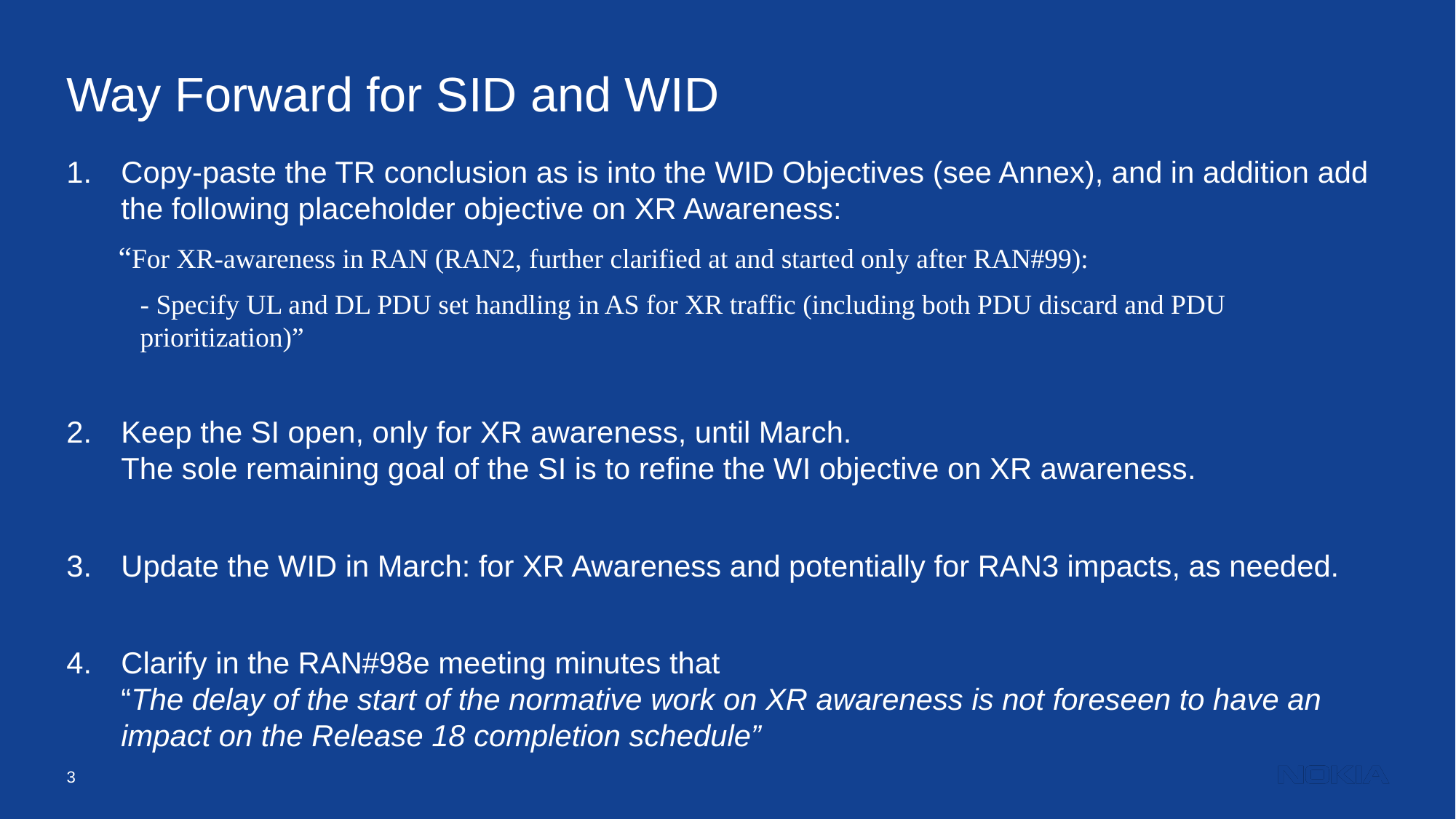

Way Forward for SID and WID
Copy-paste the TR conclusion as is into the WID Objectives (see Annex), and in addition add the following placeholder objective on XR Awareness:
  “For XR-awareness in RAN (RAN2, further clarified at and started only after RAN#99):
- Specify UL and DL PDU set handling in AS for XR traffic (including both PDU discard and PDU prioritization)”

Keep the SI open, only for XR awareness, until March.
The sole remaining goal of the SI is to refine the WI objective on XR awareness.

Update the WID in March: for XR Awareness and potentially for RAN3 impacts, as needed.

Clarify in the RAN#98e meeting minutes that
“The delay of the start of the normative work on XR awareness is not foreseen to have an impact on the Release 18 completion schedule”